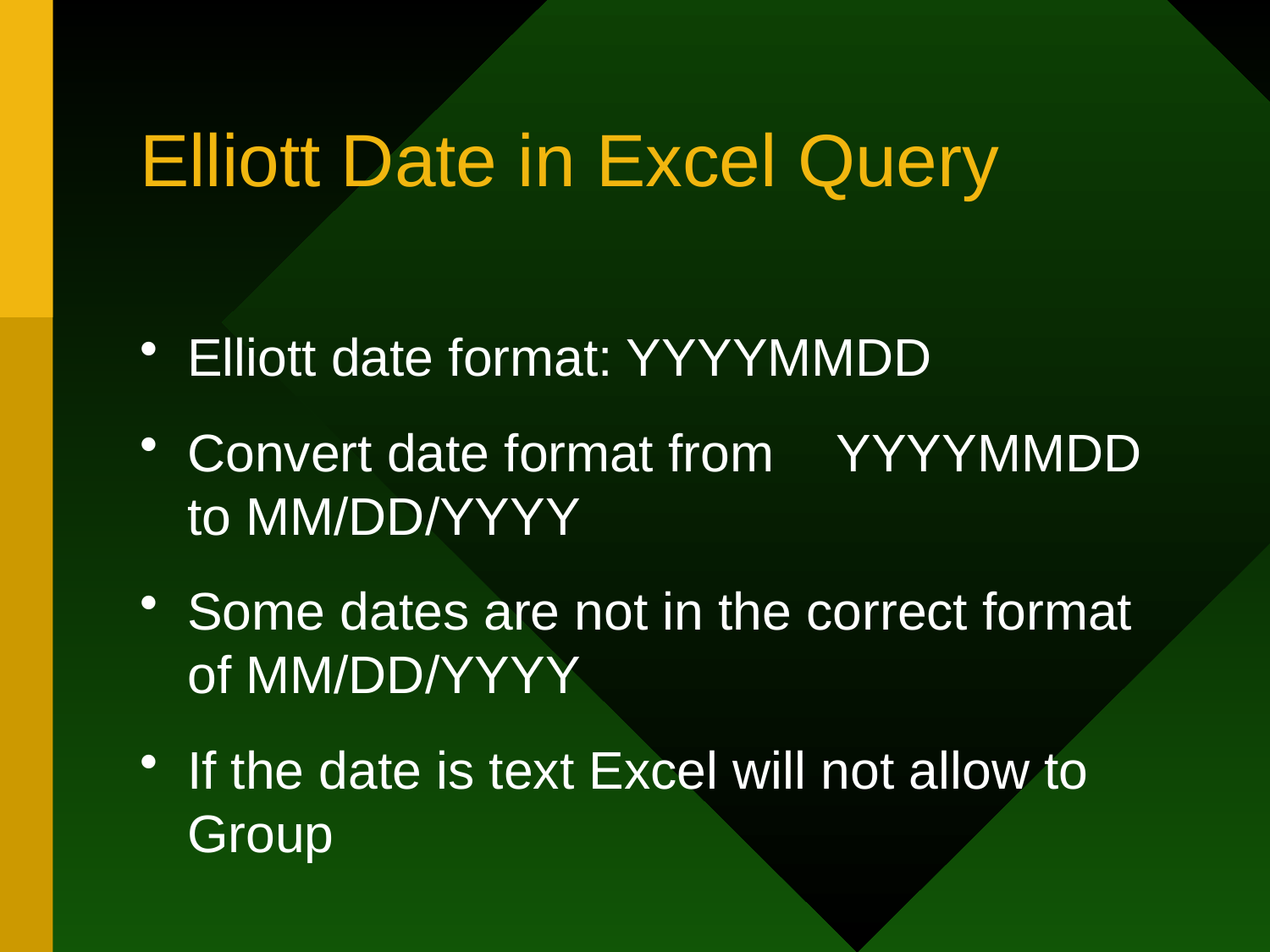

# Elliott Date in Excel Query
Elliott date format: YYYYMMDD
Convert date format from	 YYYYMMDD to MM/DD/YYYY
Some dates are not in the correct format of MM/DD/YYYY
If the date is text Excel will not allow to Group